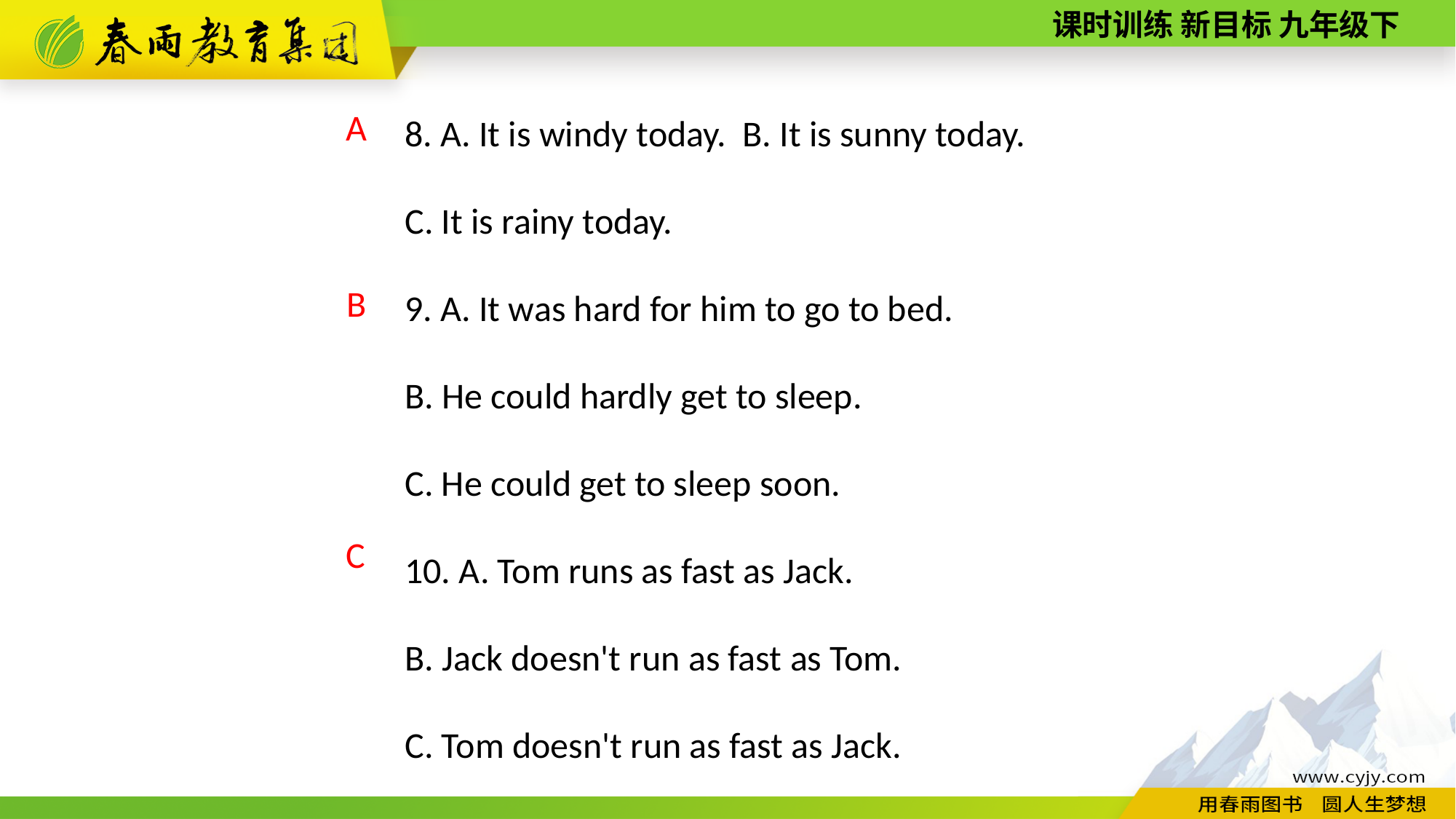

8. A. It is windy today.  B. It is sunny today.
C. It is rainy today.
9. A. It was hard for him to go to bed.
B. He could hardly get to sleep.
C. He could get to sleep soon.
10. A. Tom runs as fast as Jack.
B. Jack doesn't run as fast as Tom.
C. Tom doesn't run as fast as Jack.
A
B
C